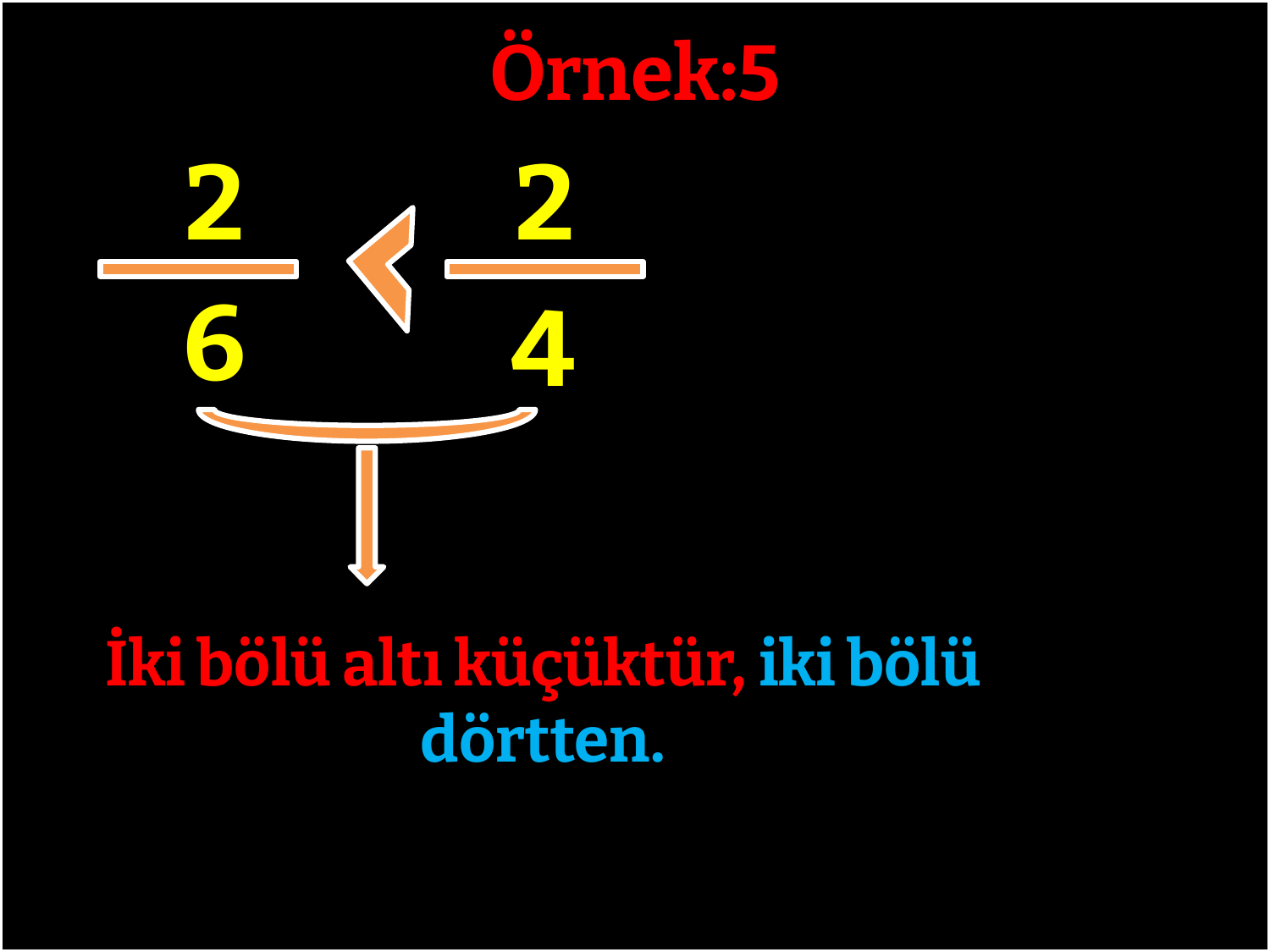

Örnek:5
2
2

6
4
#

İki bölü altı küçüktür, iki bölü dörtten.